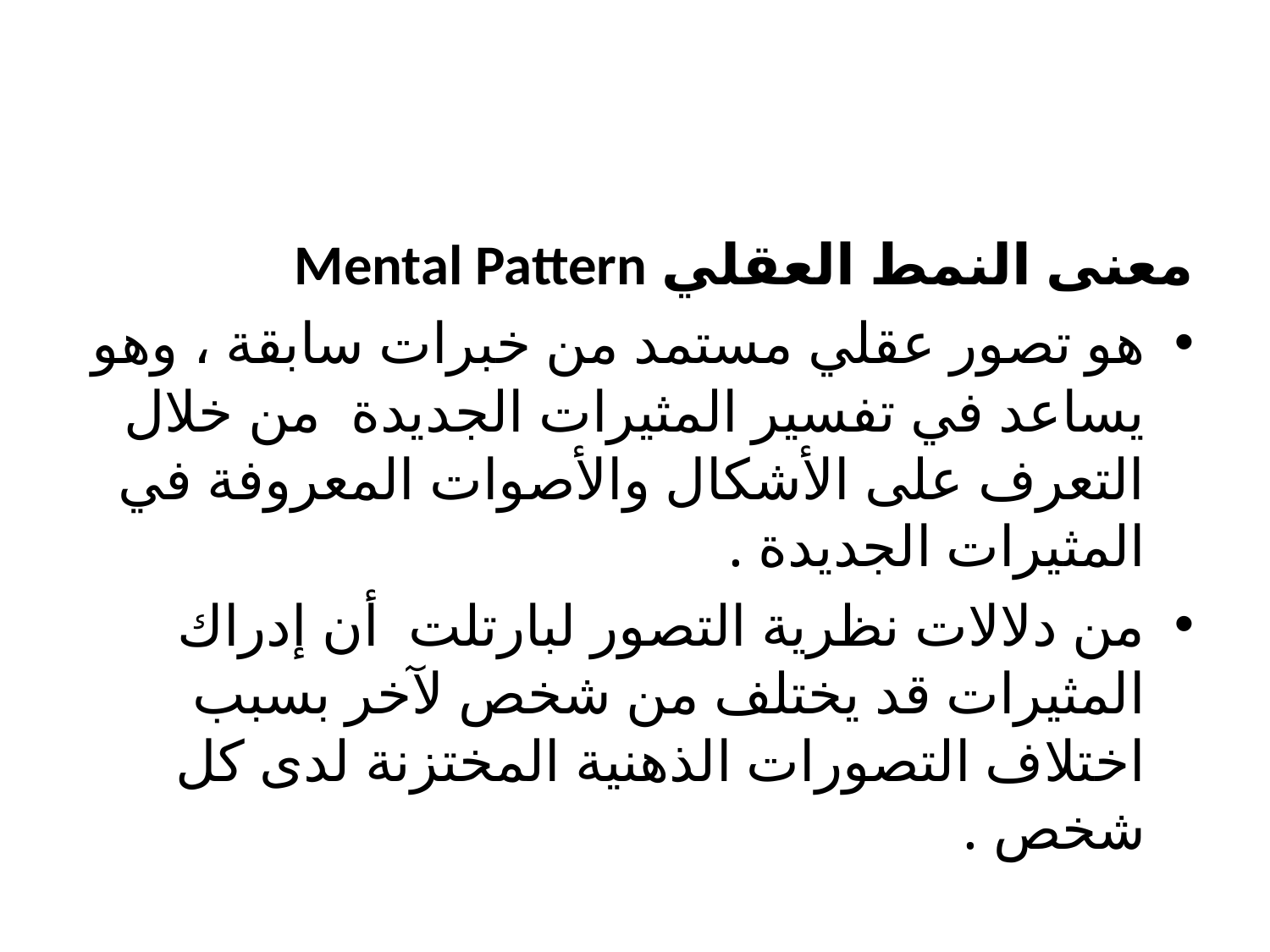

#
معنى النمط العقلي Mental Pattern
هو تصور عقلي مستمد من خبرات سابقة ، وهو يساعد في تفسير المثيرات الجديدة  من خلال التعرف على الأشكال والأصوات المعروفة في المثيرات الجديدة .
من دلالات نظرية التصور لبارتلت  أن إدراك المثيرات قد يختلف من شخص لآخر بسبب اختلاف التصورات الذهنية المختزنة لدى كل شخص .